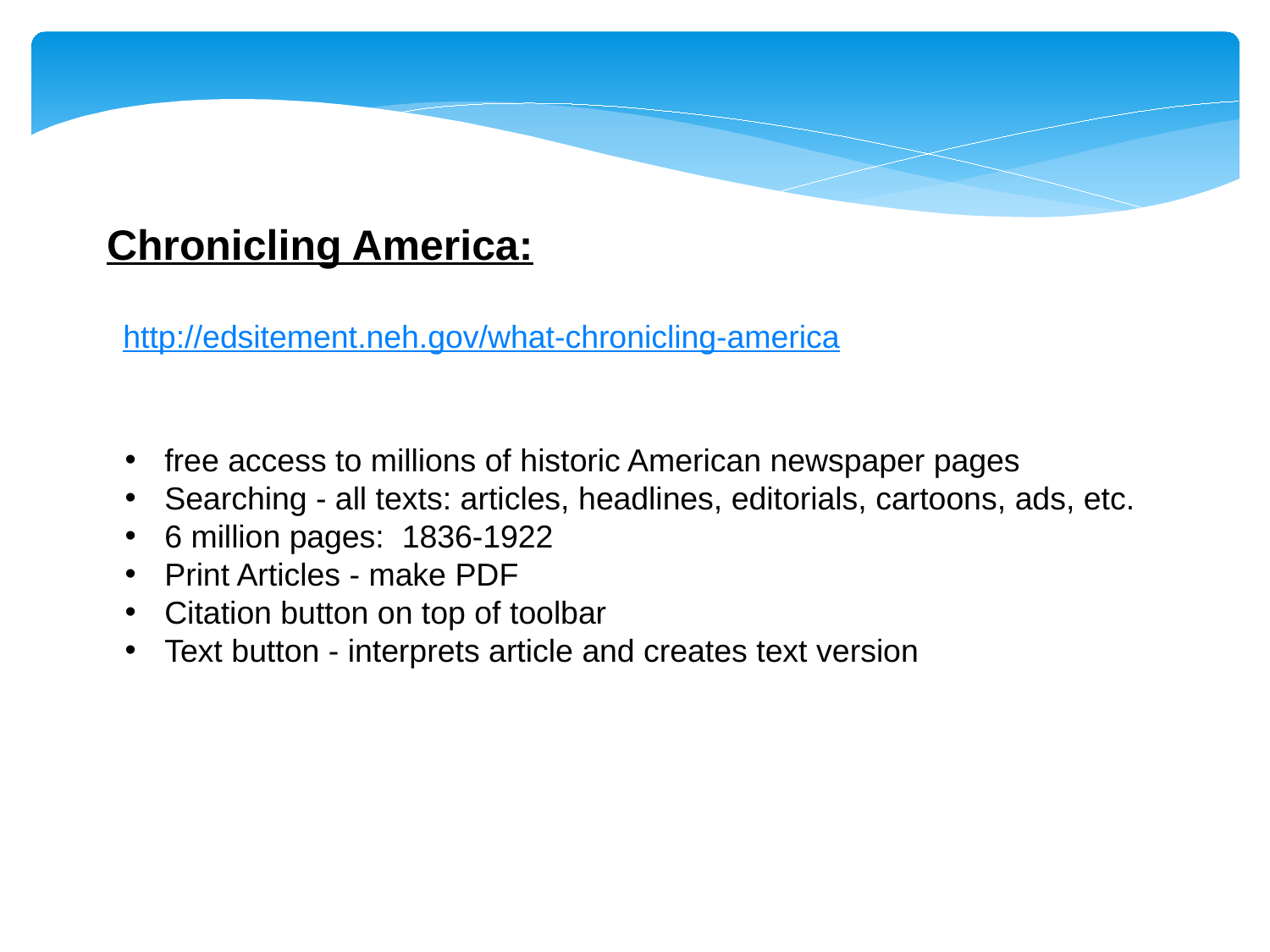

Chronicling America:
http://edsitement.neh.gov/what-chronicling-america
free access to millions of historic American newspaper pages
Searching - all texts: articles, headlines, editorials, cartoons, ads, etc.
6 million pages:  1836-1922
Print Articles - make PDF
Citation button on top of toolbar
Text button - interprets article and creates text version